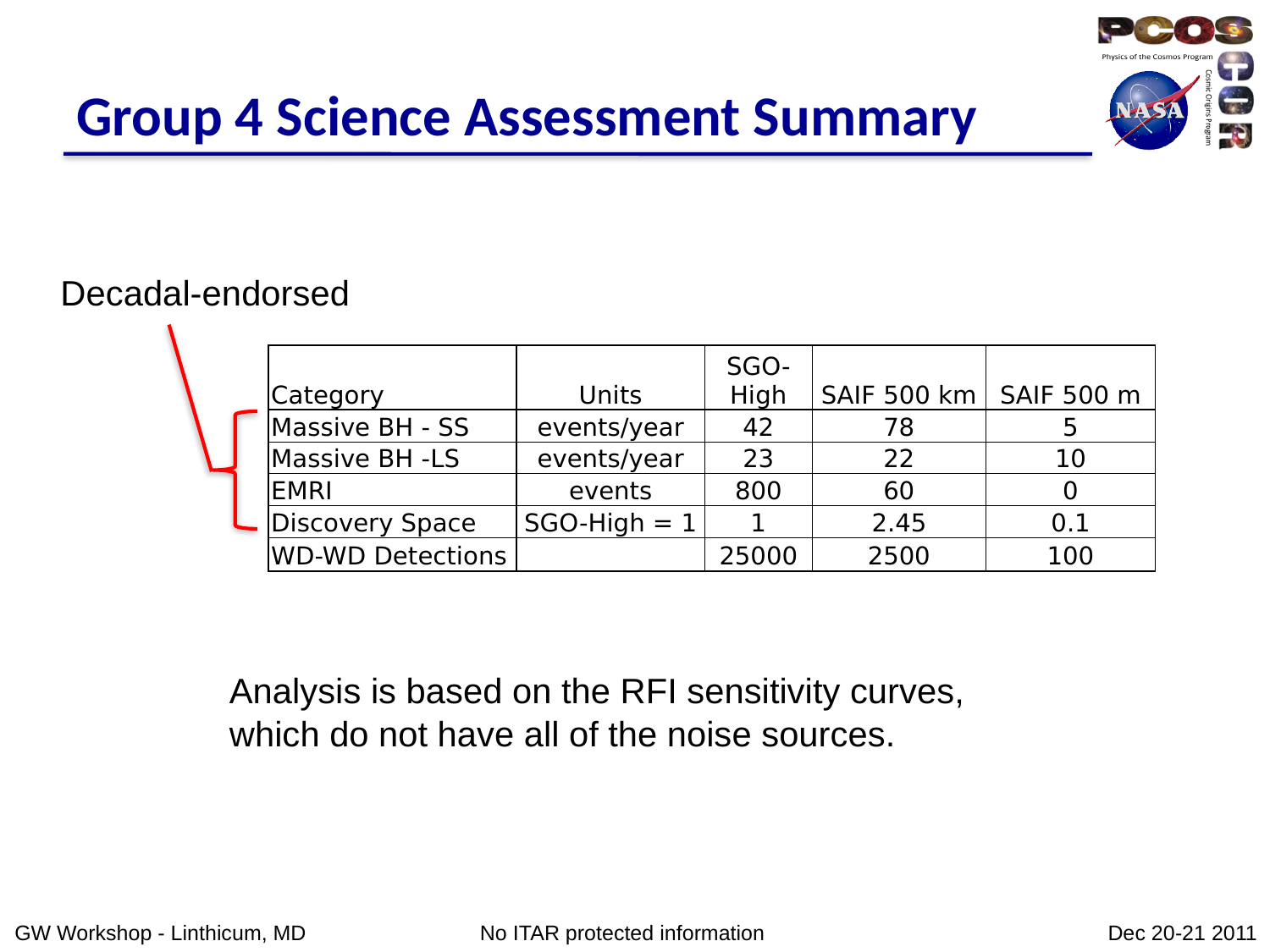

# Group 4 Science Assessment Summary
Decadal-endorsed

| Category | Units | SGO-High | SAIF 500 km | SAIF 500 m |
| --- | --- | --- | --- | --- |
| Massive BH - SS | events/year | 42 | 78 | 5 |
| Massive BH -LS | events/year | 23 | 22 | 10 |
| EMRI | events | 800 | 60 | 0 |
| Discovery Space | SGO-High = 1 | 1 | 2.45 | 0.1 |
| WD-WD Detections |  | 25000 | 2500 | 100 |
Analysis is based on the RFI sensitivity curves, which do not have all of the noise sources.